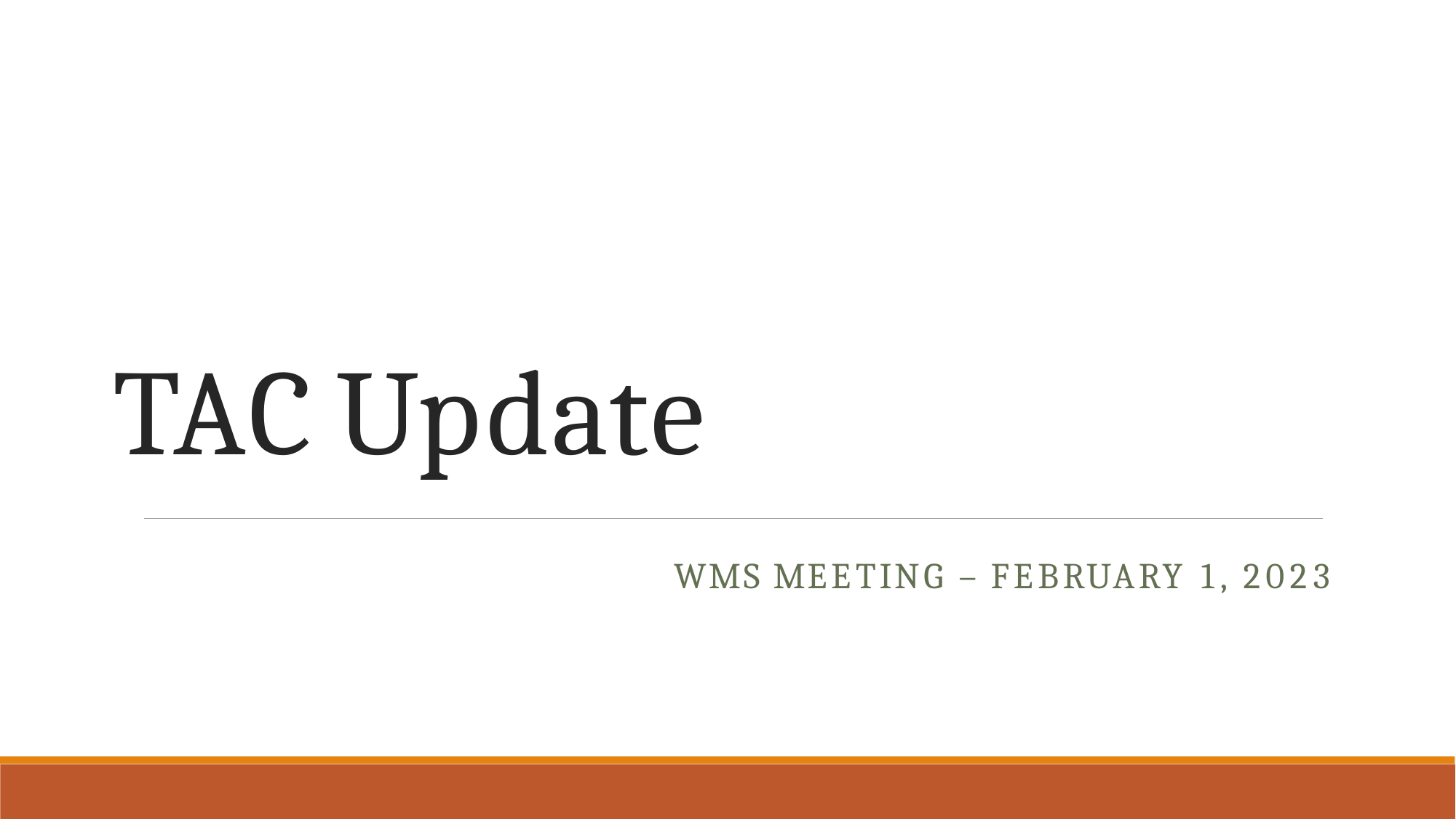

# TAC Update
WMS Meeting – February 1, 2023